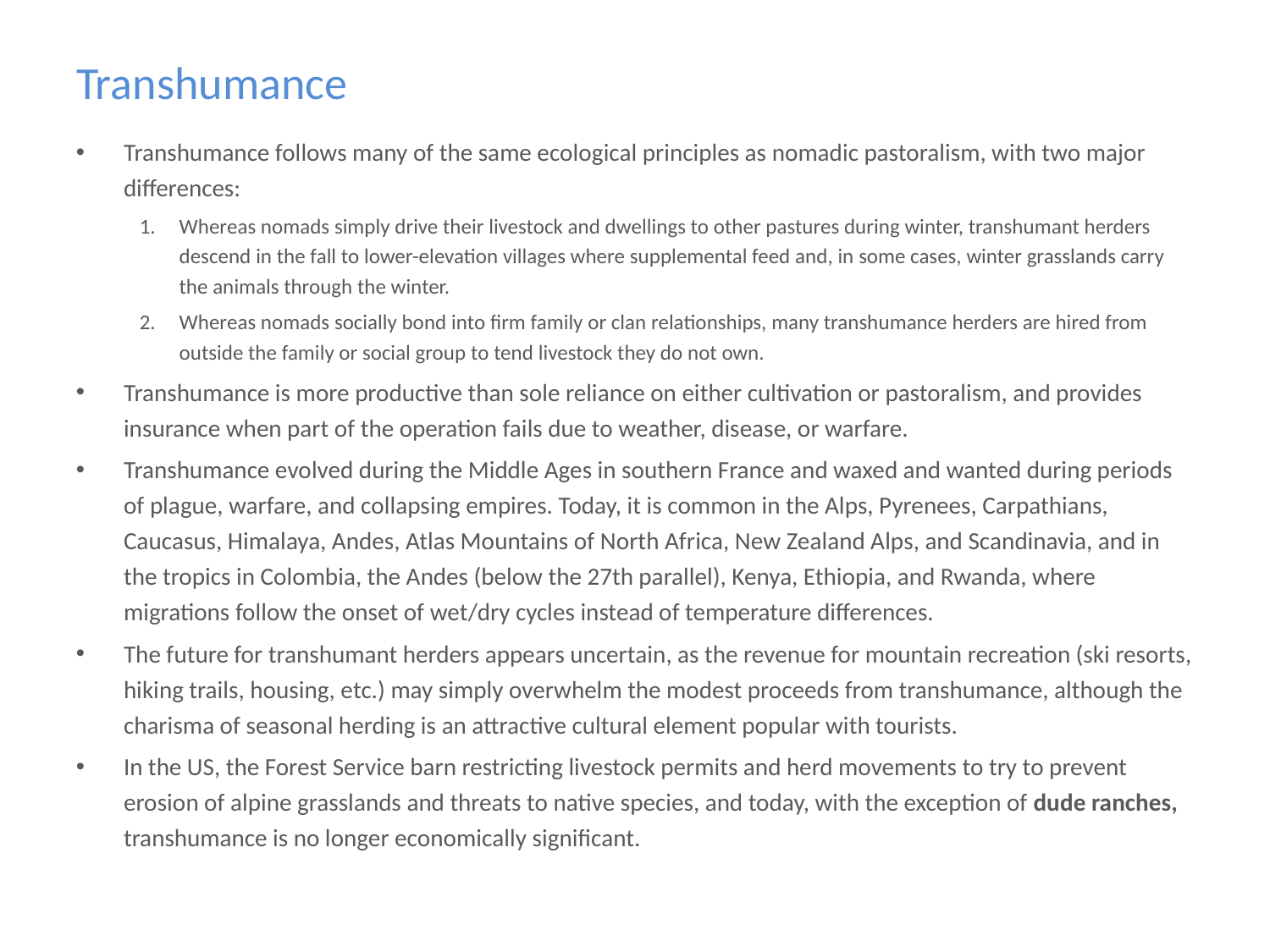

# Transhumance
Transhumance follows many of the same ecological principles as nomadic pastoralism, with two major differences:
Whereas nomads simply drive their livestock and dwellings to other pastures during winter, transhumant herders descend in the fall to lower-elevation villages where supplemental feed and, in some cases, winter grasslands carry the animals through the winter.
Whereas nomads socially bond into firm family or clan relationships, many transhumance herders are hired from outside the family or social group to tend livestock they do not own.
Transhumance is more productive than sole reliance on either cultivation or pastoralism, and provides insurance when part of the operation fails due to weather, disease, or warfare.
Transhumance evolved during the Middle Ages in southern France and waxed and wanted during periods of plague, warfare, and collapsing empires. Today, it is common in the Alps, Pyrenees, Carpathians, Caucasus, Himalaya, Andes, Atlas Mountains of North Africa, New Zealand Alps, and Scandinavia, and in the tropics in Colombia, the Andes (below the 27th parallel), Kenya, Ethiopia, and Rwanda, where migrations follow the onset of wet/dry cycles instead of temperature differences.
The future for transhumant herders appears uncertain, as the revenue for mountain recreation (ski resorts, hiking trails, housing, etc.) may simply overwhelm the modest proceeds from transhumance, although the charisma of seasonal herding is an attractive cultural element popular with tourists.
In the US, the Forest Service barn restricting livestock permits and herd movements to try to prevent erosion of alpine grasslands and threats to native species, and today, with the exception of dude ranches, transhumance is no longer economically significant.